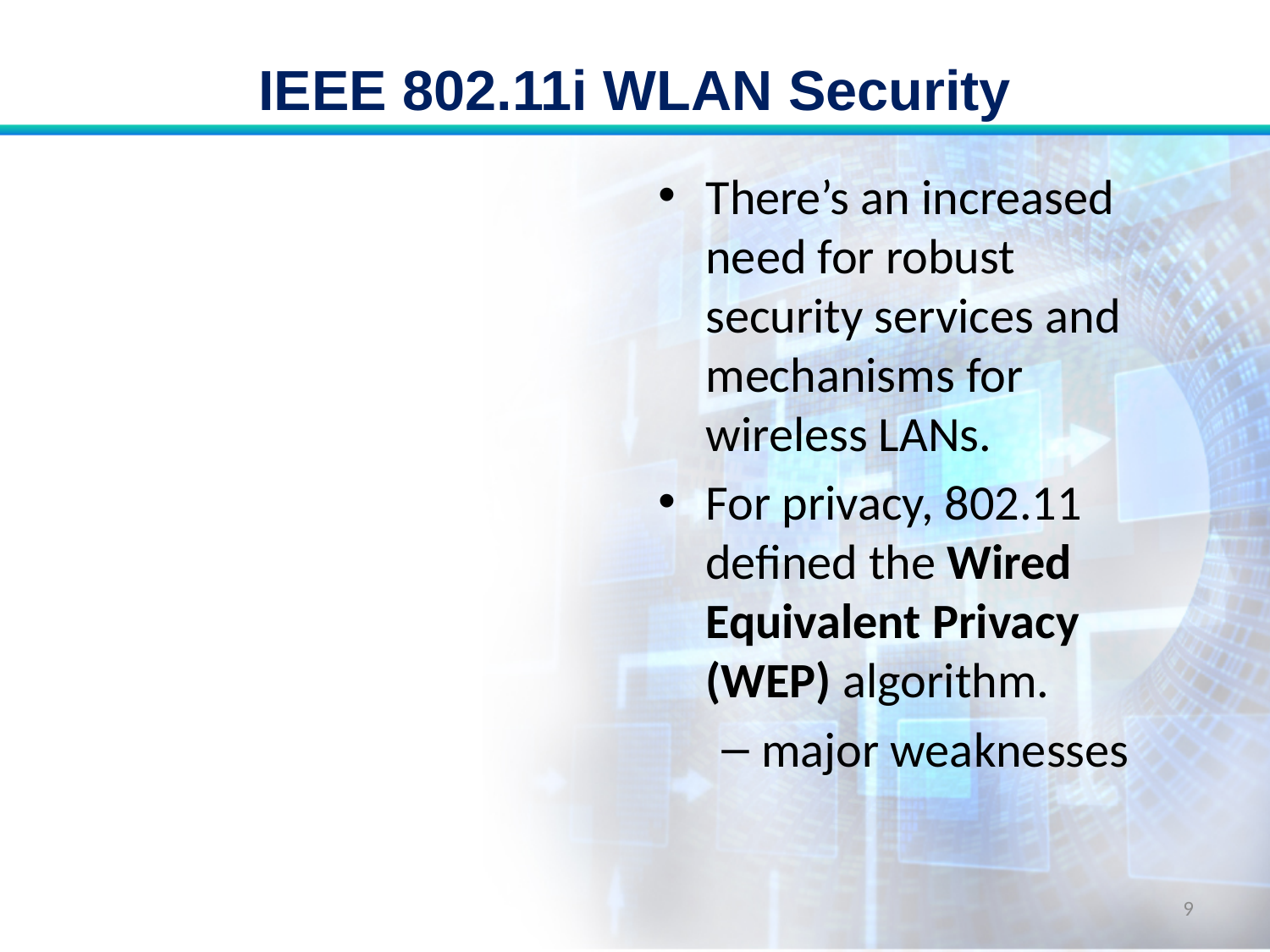

# IEEE 802.11i WLAN Security
There’s an increased need for robust security services and mechanisms for wireless LANs.
For privacy, 802.11 defined the Wired Equivalent Privacy (WEP) algorithm.
major weaknesses
9